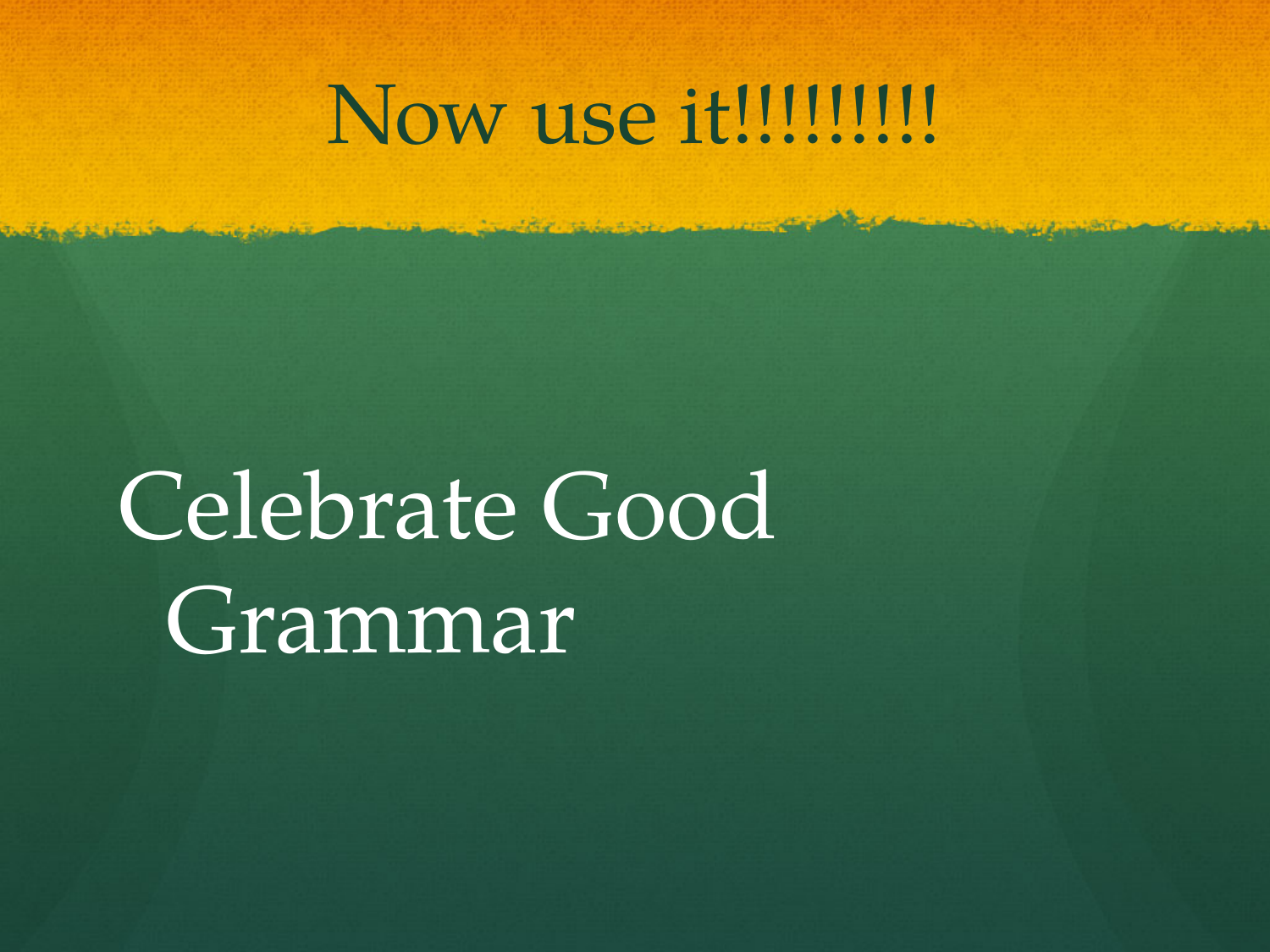

# Now use it!!!!!!!!!

Celebrate Good Grammar